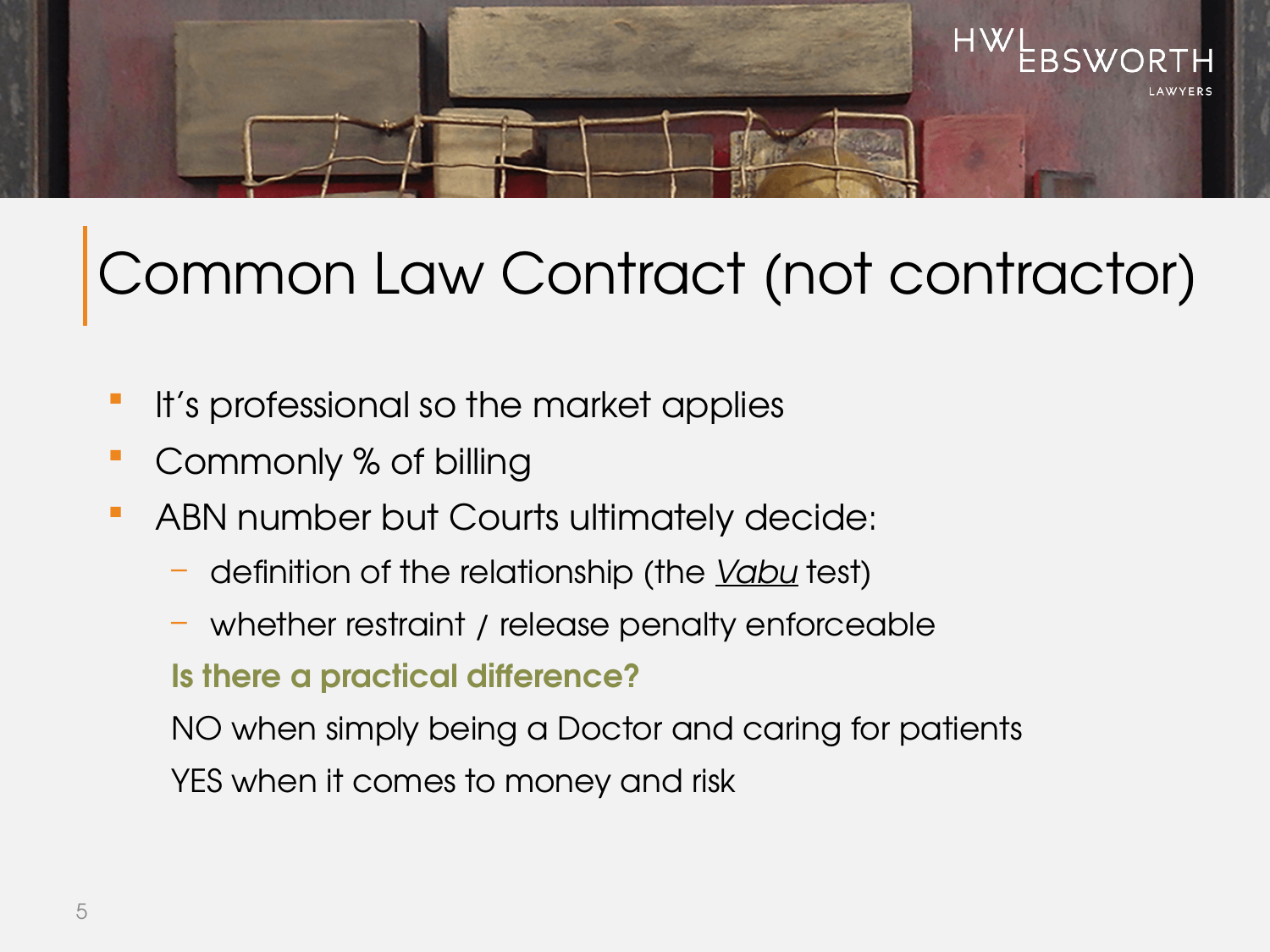

# Common Law Contract (not contractor)
It’s professional so the market applies
Commonly % of billing
ABN number but Courts ultimately decide:
definition of the relationship (the Vabu test)
whether restraint / release penalty enforceable
Is there a practical difference?
NO when simply being a Doctor and caring for patients
YES when it comes to money and risk
5